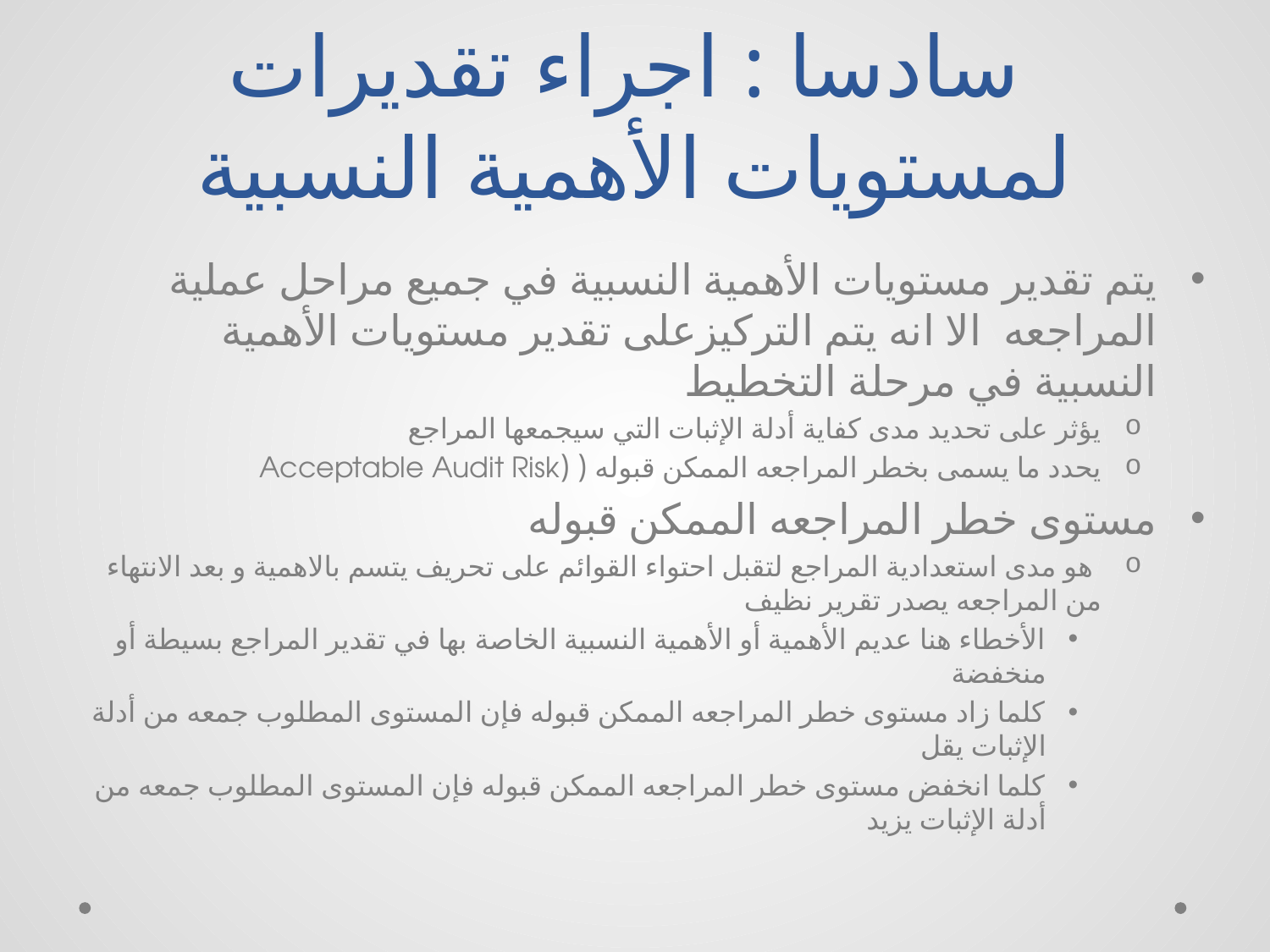

# سادسا : اجراء تقديرات لمستويات الأهمية النسبية
يتم تقدير مستويات الأهمية النسبية في جميع مراحل عملية المراجعه  الا انه يتم التركيزعلى تقدير مستويات الأهمية النسبية في مرحلة التخطيط
يؤثر على تحديد مدى كفاية أدلة الإثبات التي سيجمعها المراجع
يحدد ما يسمى بخطر المراجعه الممكن قبوله ( (Acceptable Audit Risk
مستوى خطر المراجعه الممكن قبوله
 هو مدى استعدادية المراجع لتقبل احتواء القوائم على تحريف يتسم بالاهمية و بعد الانتهاء من المراجعه يصدر تقرير نظيف
الأخطاء هنا عديم الأهمية أو الأهمية النسبية الخاصة بها في تقدير المراجع بسيطة أو منخفضة
كلما زاد مستوى خطر المراجعه الممكن قبوله فإن المستوى المطلوب جمعه من أدلة الإثبات يقل
كلما انخفض مستوى خطر المراجعه الممكن قبوله فإن المستوى المطلوب جمعه من أدلة الإثبات يزيد